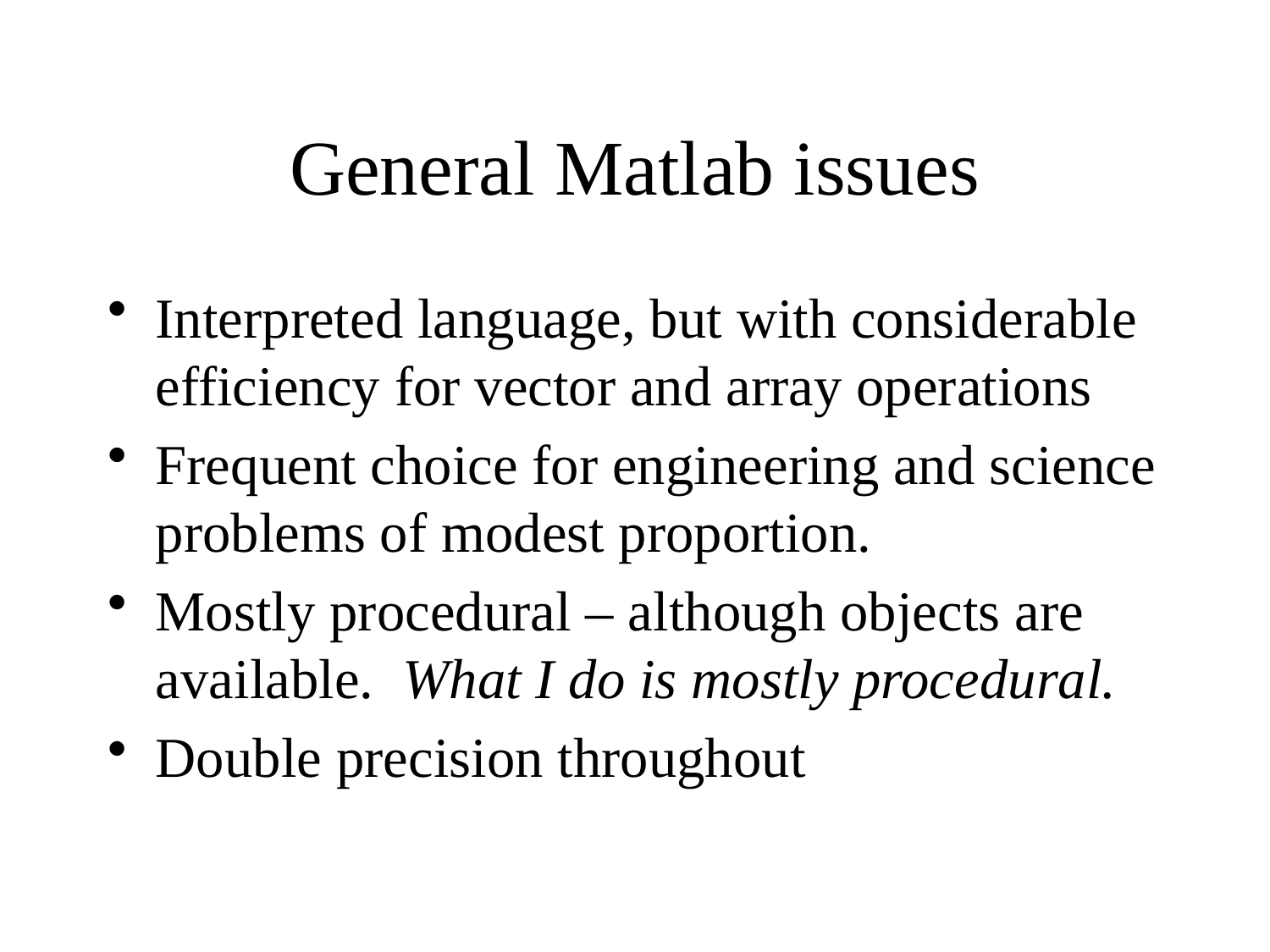

# General Matlab issues
Interpreted language, but with considerable efficiency for vector and array operations
Frequent choice for engineering and science problems of modest proportion.
Mostly procedural – although objects are available.  What I do is mostly procedural.
Double precision throughout